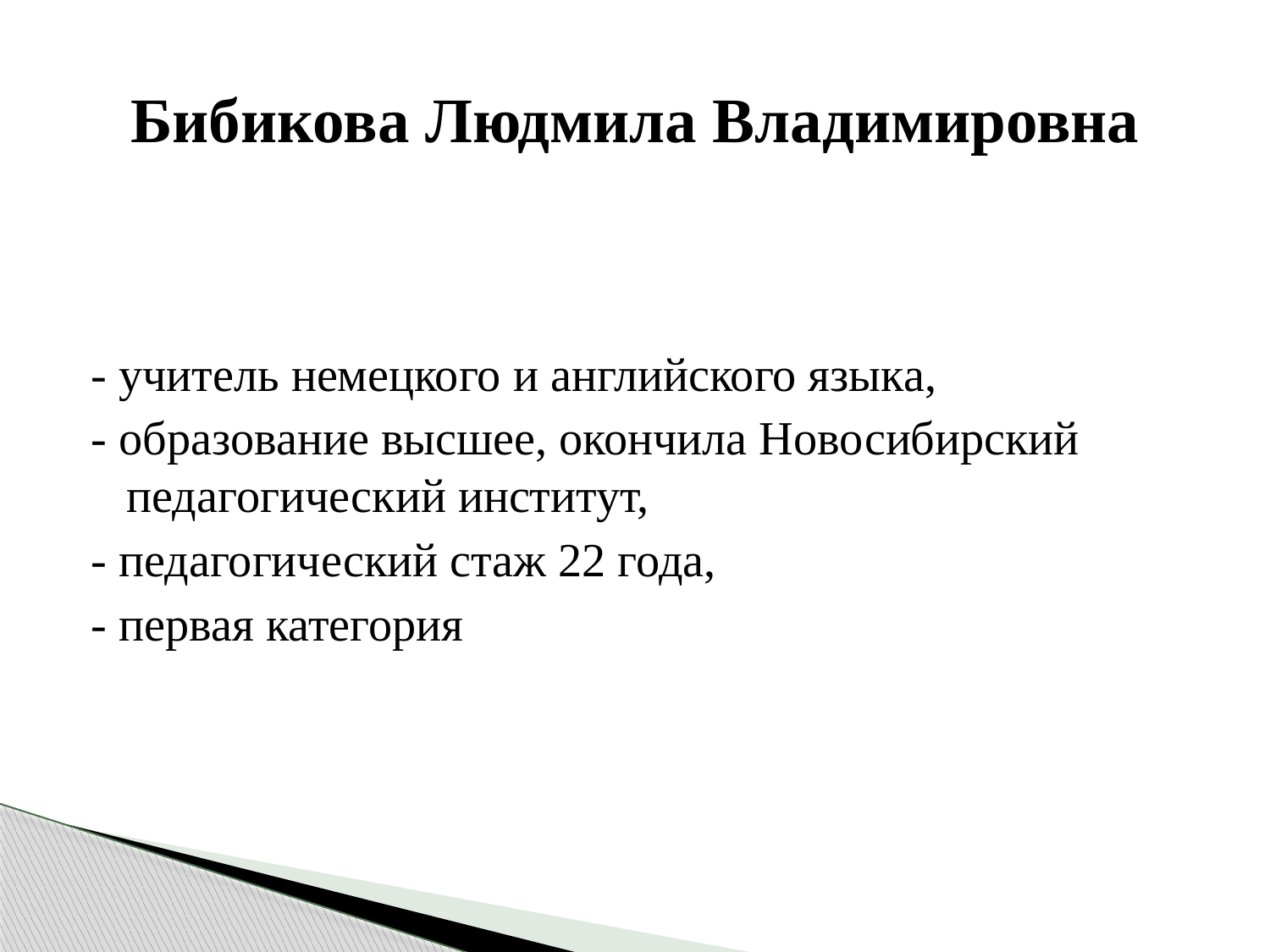

# Бибикова Людмила Владимировна
- учитель немецкого и английского языка,
- образование высшее, окончила Новосибирский педагогический институт,
- педагогический стаж 22 года,
- первая категория